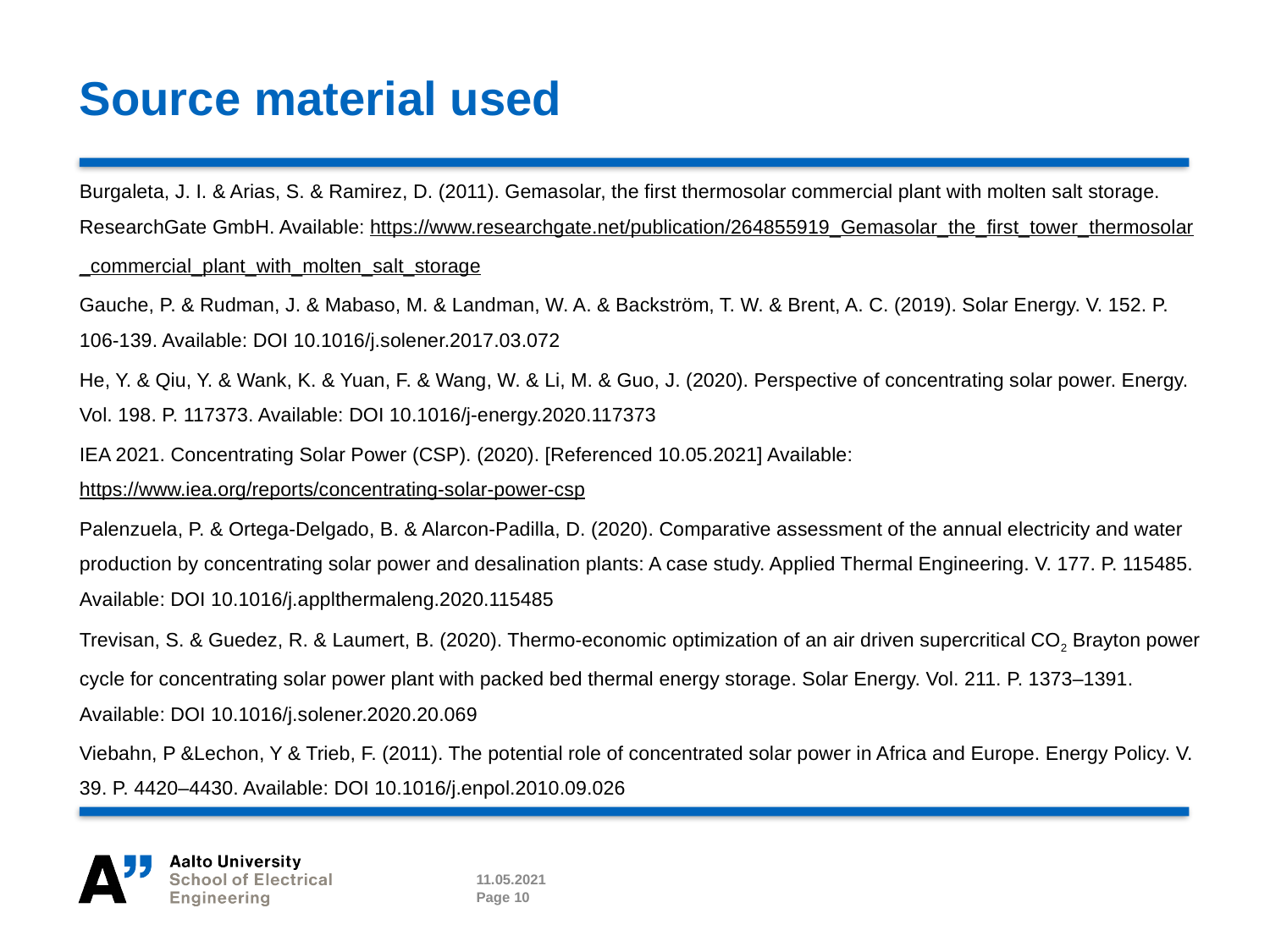

# Source material used
Burgaleta, J. I. & Arias, S. & Ramirez, D. (2011). Gemasolar, the first thermosolar commercial plant with molten salt storage. ResearchGate GmbH. Available: https://www.researchgate.net/publication/264855919_Gemasolar_the_first_tower_thermosolar
_commercial_plant_with_molten_salt_storage
Gauche, P. & Rudman, J. & Mabaso, M. & Landman, W. A. & Backström, T. W. & Brent, A. C. (2019). Solar Energy. V. 152. P. 106-139. Available: DOI 10.1016/j.solener.2017.03.072
He, Y. & Qiu, Y. & Wank, K. & Yuan, F. & Wang, W. & Li, M. & Guo, J. (2020). Perspective of concentrating solar power. Energy. Vol. 198. P. 117373. Available: DOI 10.1016/j-energy.2020.117373
IEA 2021. Concentrating Solar Power (CSP). (2020). [Referenced 10.05.2021] Available: https://www.iea.org/reports/concentrating-solar-power-csp
Palenzuela, P. & Ortega-Delgado, B. & Alarcon-Padilla, D. (2020). Comparative assessment of the annual electricity and water production by concentrating solar power and desalination plants: A case study. Applied Thermal Engineering. V. 177. P. 115485. Available: DOI 10.1016/j.applthermaleng.2020.115485
Trevisan, S. & Guedez, R. & Laumert, B. (2020). Thermo-economic optimization of an air driven supercritical CO2 Brayton power cycle for concentrating solar power plant with packed bed thermal energy storage. Solar Energy. Vol. 211. P. 1373–1391. Available: DOI 10.1016/j.solener.2020.20.069
Viebahn, P &Lechon, Y & Trieb, F. (2011). The potential role of concentrated solar power in Africa and Europe. Energy Policy. V. 39. P. 4420–4430. Available: DOI 10.1016/j.enpol.2010.09.026
11.05.2021
Page 10